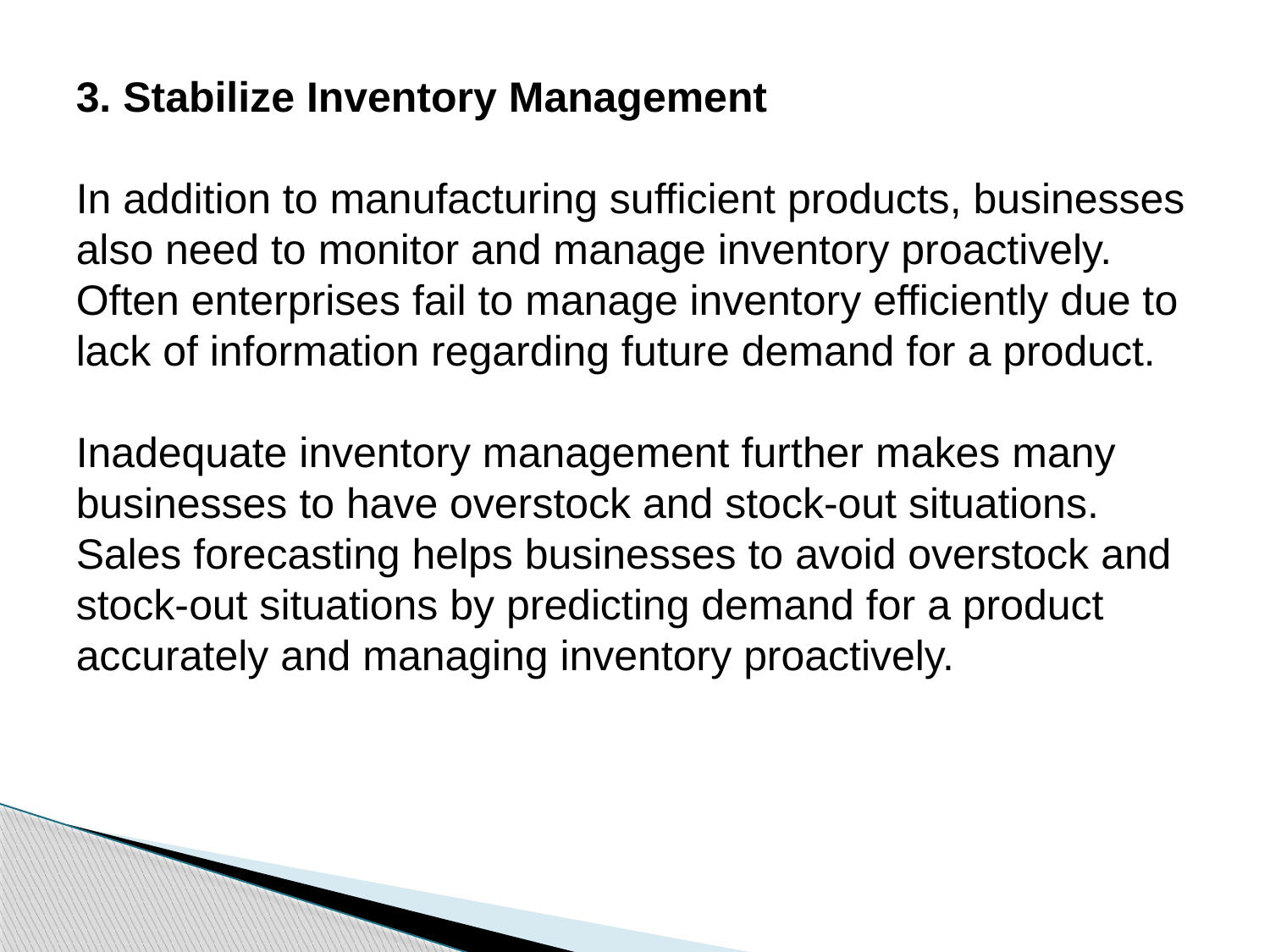

3. Stabilize Inventory Management

In addition to manufacturing sufficient products, businesses also need to monitor and manage inventory proactively. Often enterprises fail to manage inventory efficiently due to lack of information regarding future demand for a product.

Inadequate inventory management further makes many businesses to have overstock and stock-out situations. Sales forecasting helps businesses to avoid overstock and stock-out situations by predicting demand for a product accurately and managing inventory proactively.